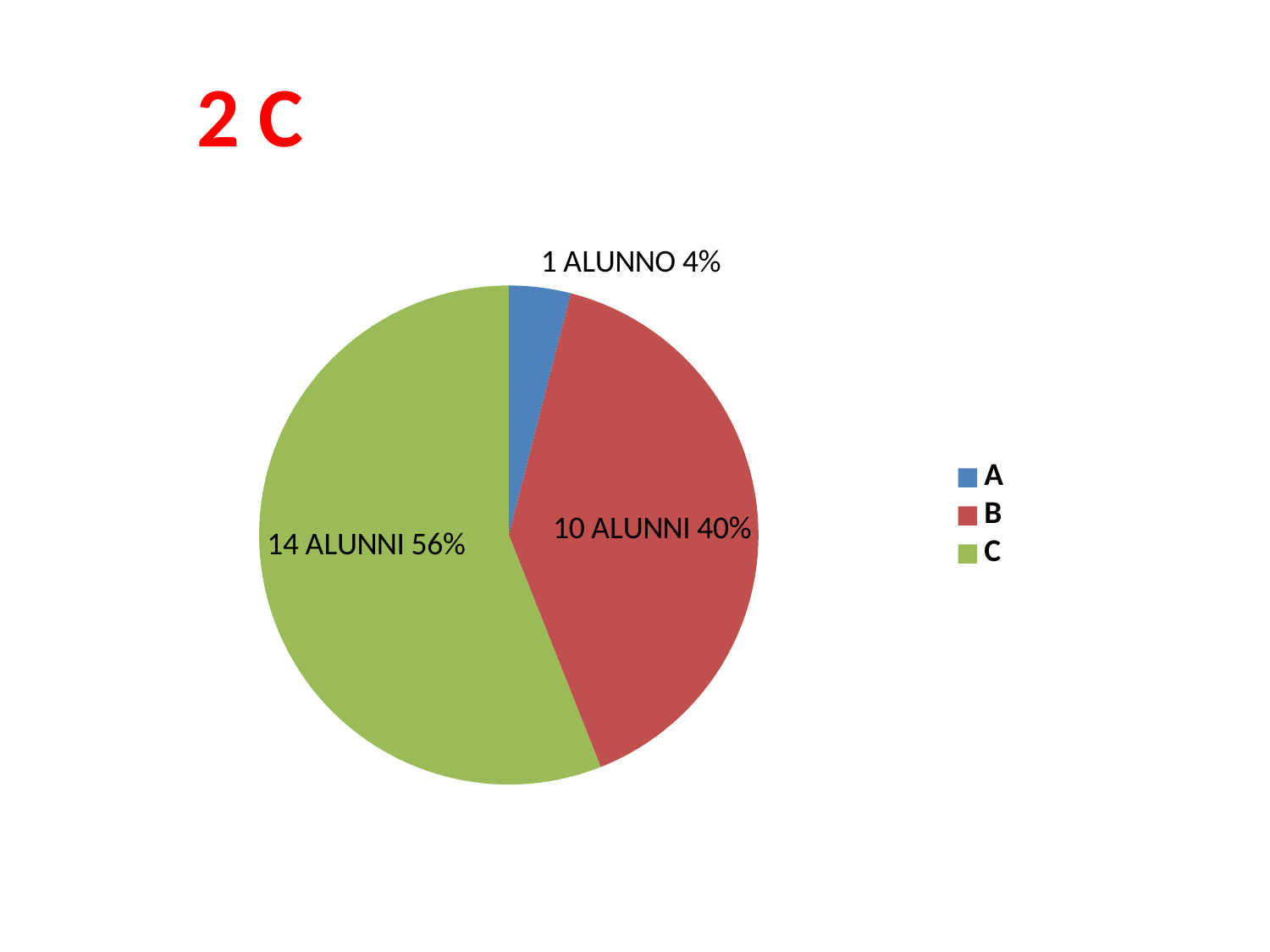

2 C

### Chart

| Category |
|---|

### Chart

| Category |  |
|---|---|
| A | 1.0 |
| B | 10.0 |
| C | 14.0 |